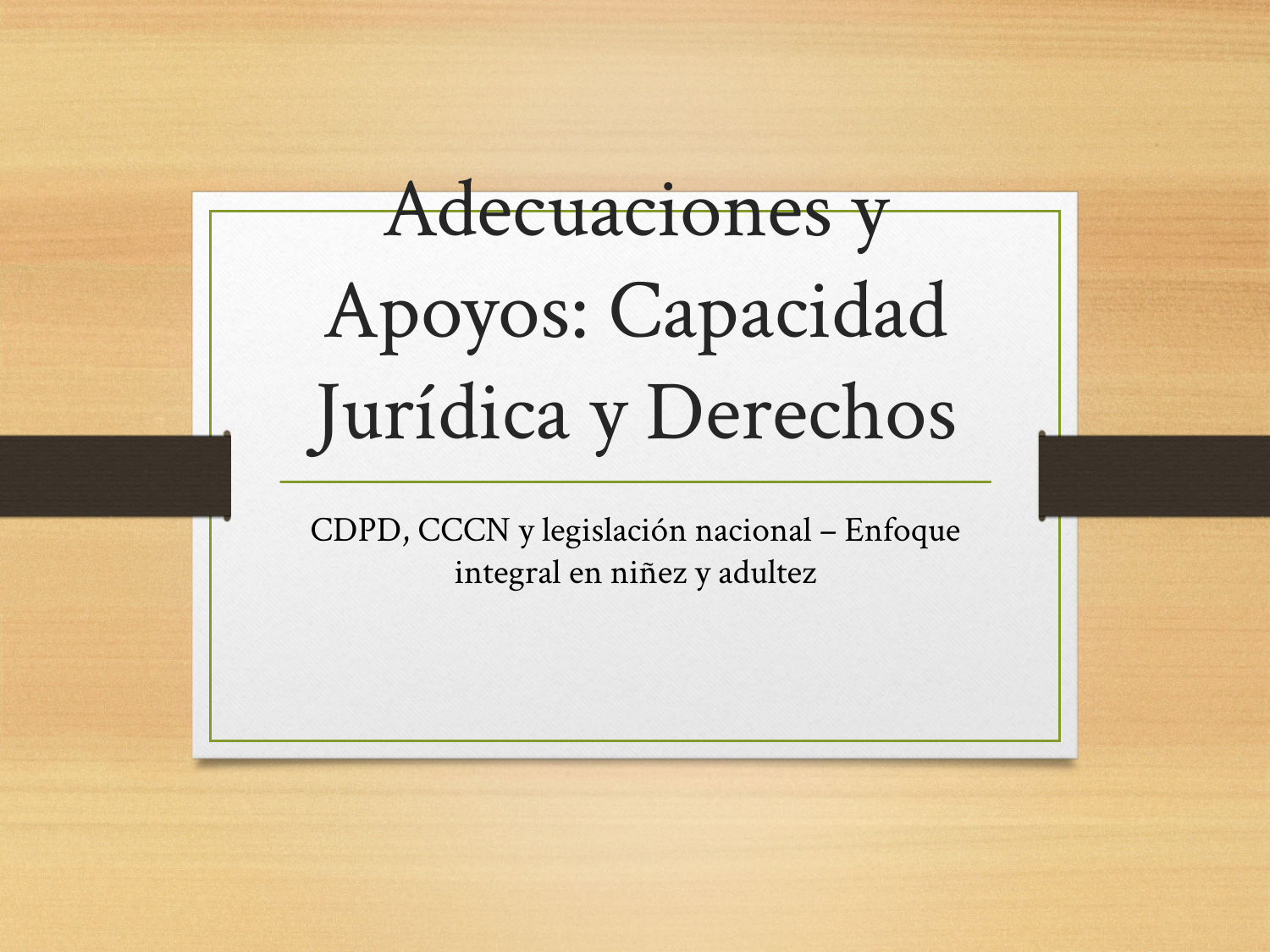

# Adecuaciones y Apoyos: Capacidad Jurídica y Derechos
CDPD, CCCN y legislación nacional – Enfoque integral en niñez y adultez